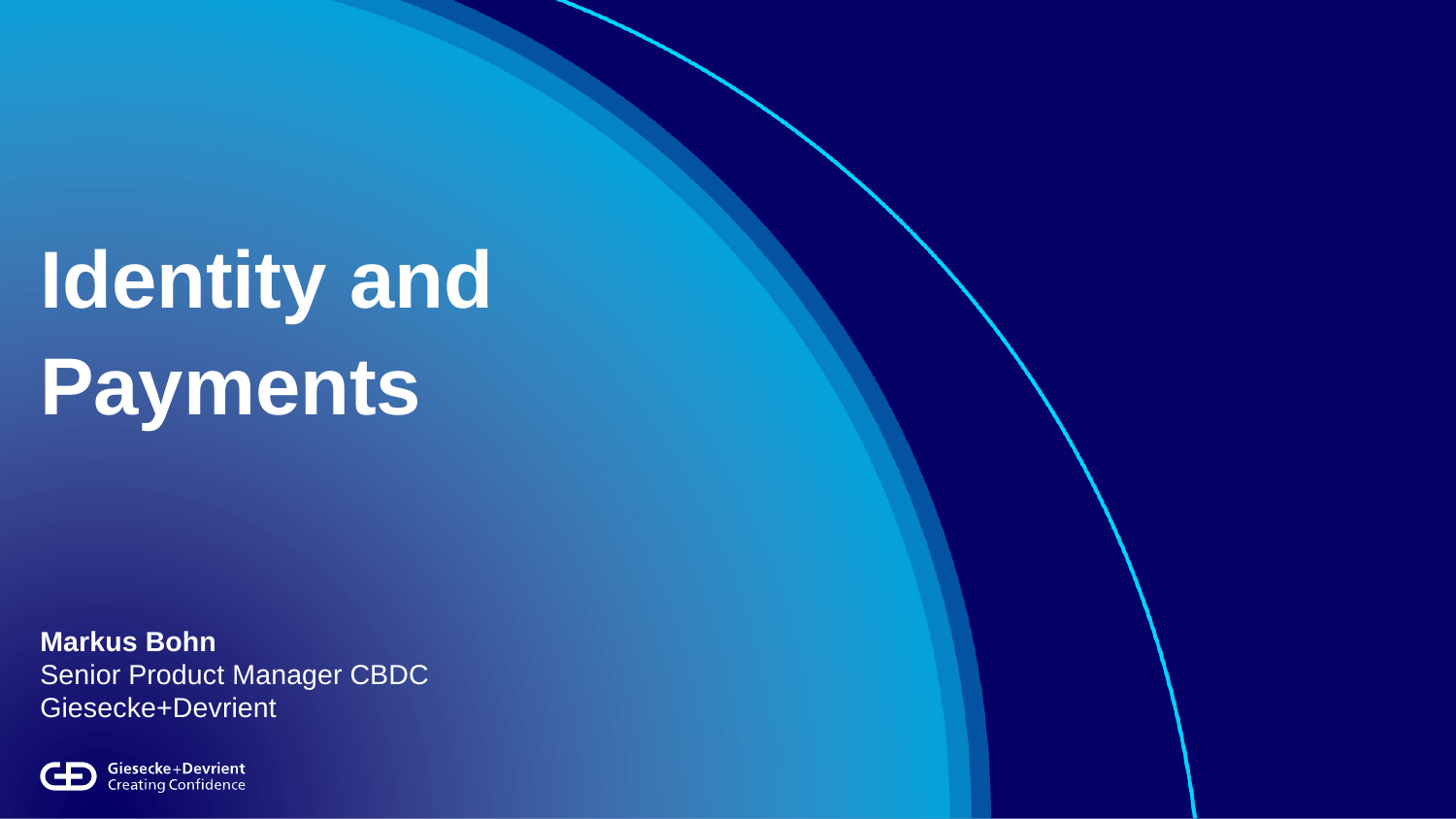

# Identity and Payments
Markus Bohn
Senior Product Manager CBDC
Giesecke+Devrient